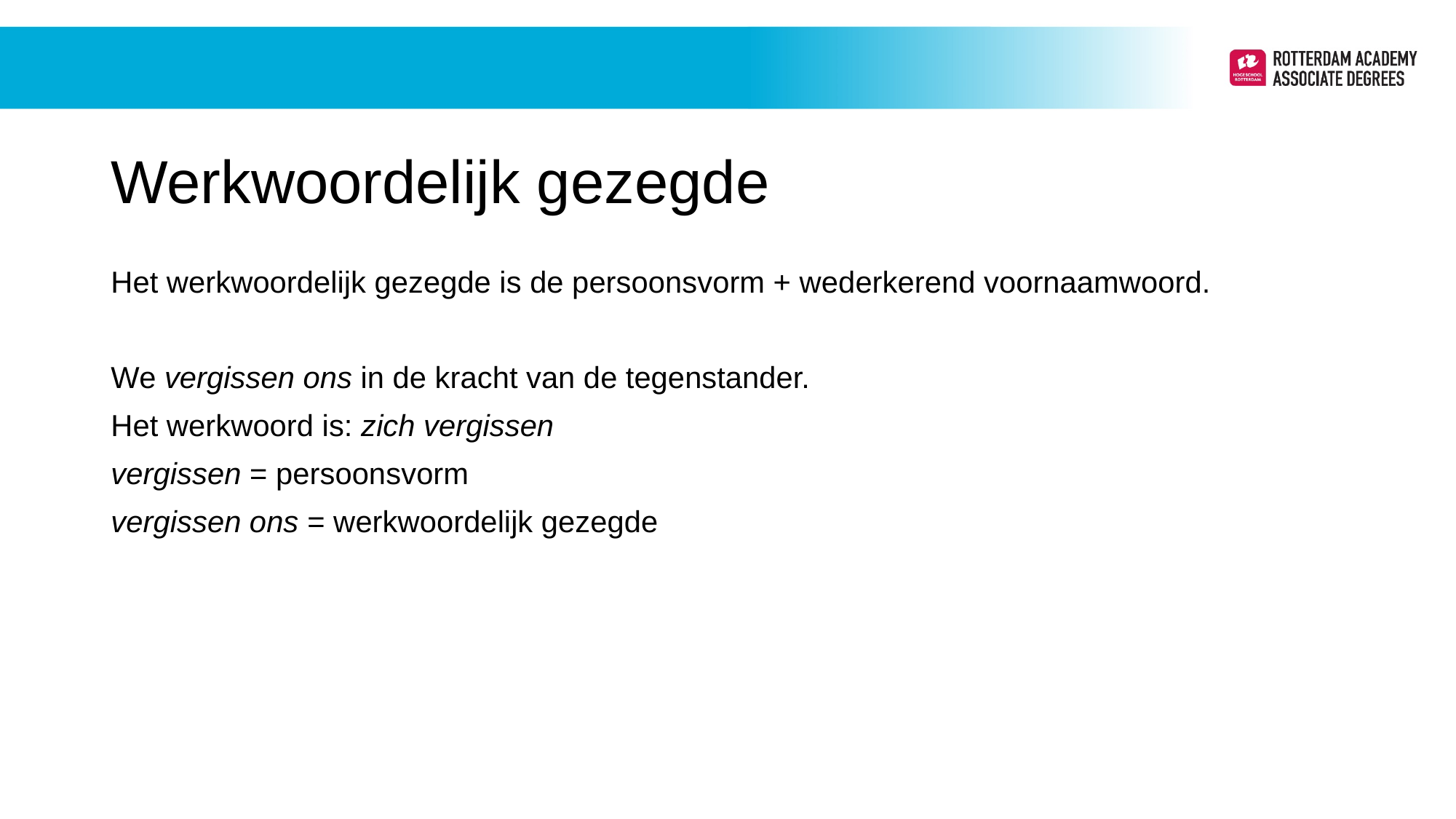

# Werkwoordelijk gezegde
Het werkwoordelijk gezegde is de persoonsvorm + wederkerend voornaamwoord.

We vergissen ons in de kracht van de tegenstander.
Het werkwoord is: zich vergissen
vergissen = persoonsvorm
vergissen ons = werkwoordelijk gezegde